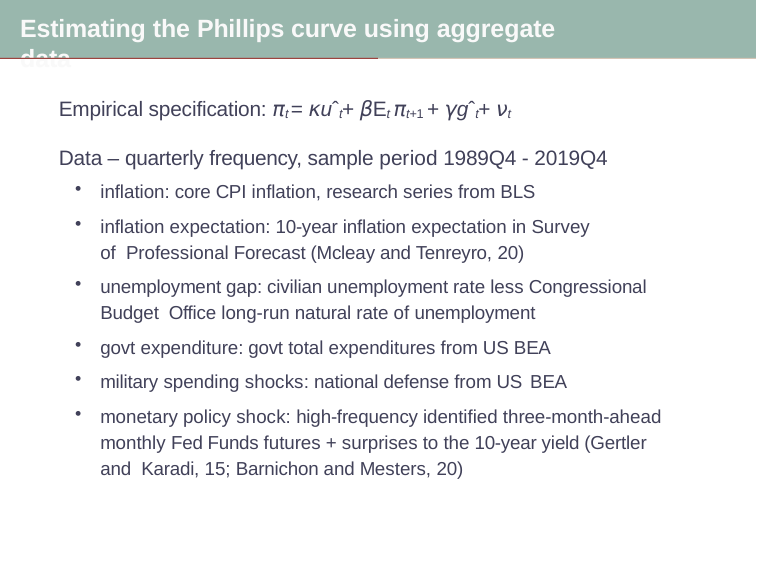

# Estimating the Phillips curve using aggregate data

Empirical specification: πt = κuˆt + βEt πt+1 + γgˆt + νt
Data – quarterly frequency, sample period 1989Q4 - 2019Q4
inflation: core CPI inflation, research series from BLS
inflation expectation: 10-year inflation expectation in Survey of  Professional Forecast (Mcleay and Tenreyro, 20)
unemployment gap: civilian unemployment rate less Congressional Budget  Office long-run natural rate of unemployment
govt expenditure: govt total expenditures from US BEA
military spending shocks: national defense from US BEA
monetary policy shock: high-frequency identified three-month-ahead  monthly Fed Funds futures + surprises to the 10-year yield (Gertler and  Karadi, 15; Barnichon and Mesters, 20)